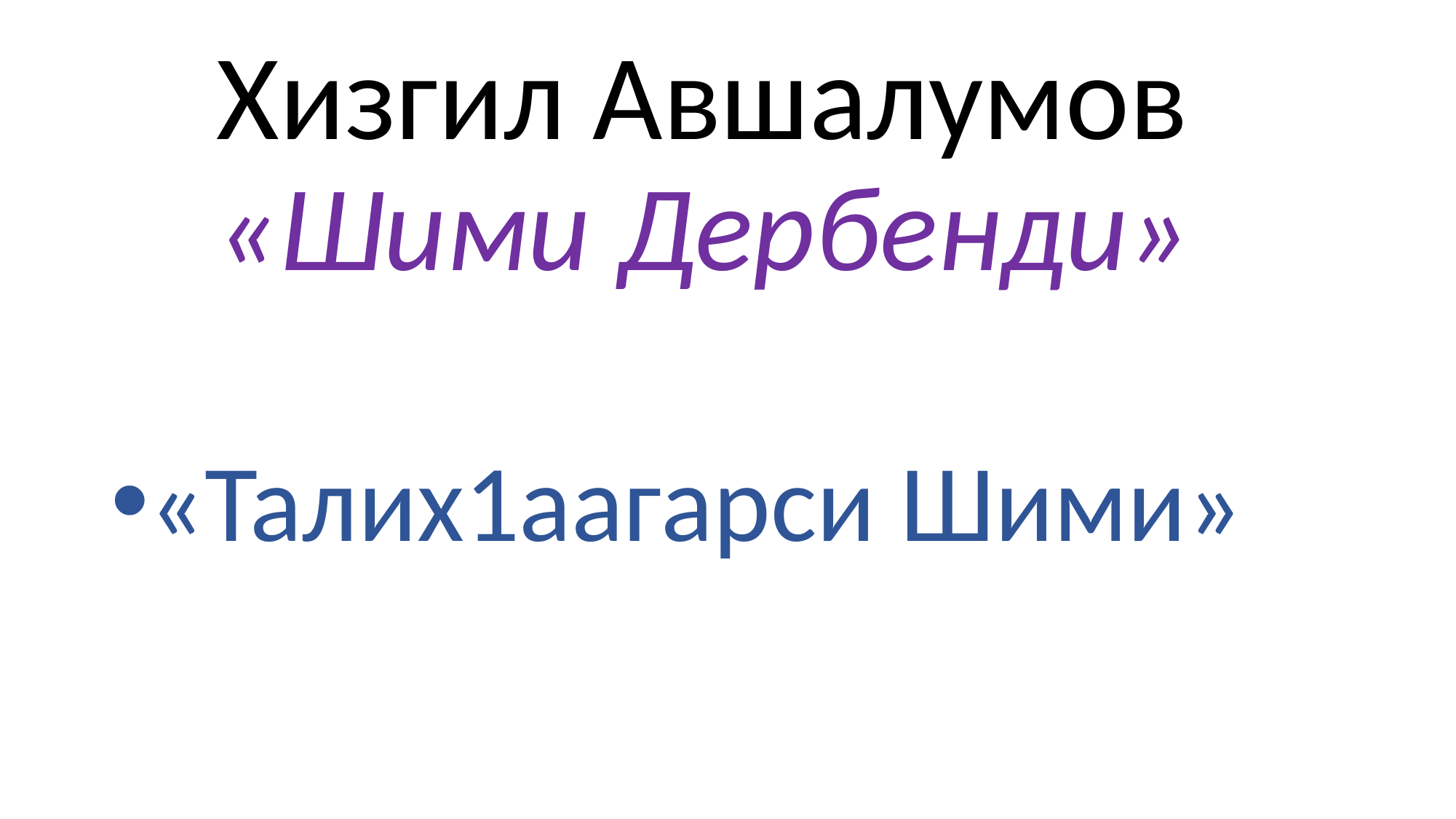

# Хизгил Авшалумов «Шими Дербенди»
«Талих1аагарси Шими»